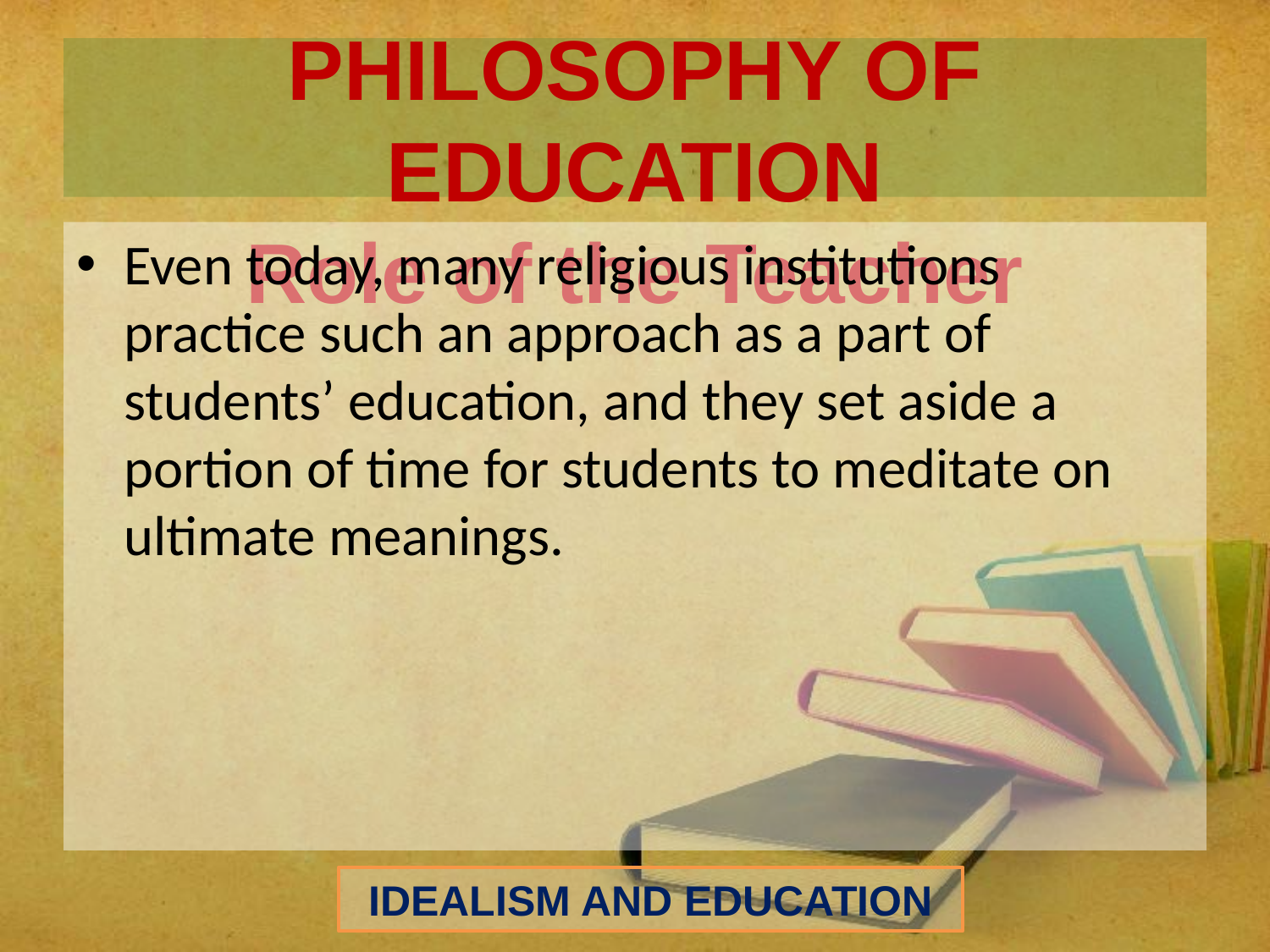

# IDEALISM AS A PHILOSOPHY OF EDUCATION Role of the Teacher
Even today, many religious institutions practice such an approach as a part of students’ education, and they set aside a portion of time for students to meditate on ultimate meanings.
IDEALISM AND EDUCATION